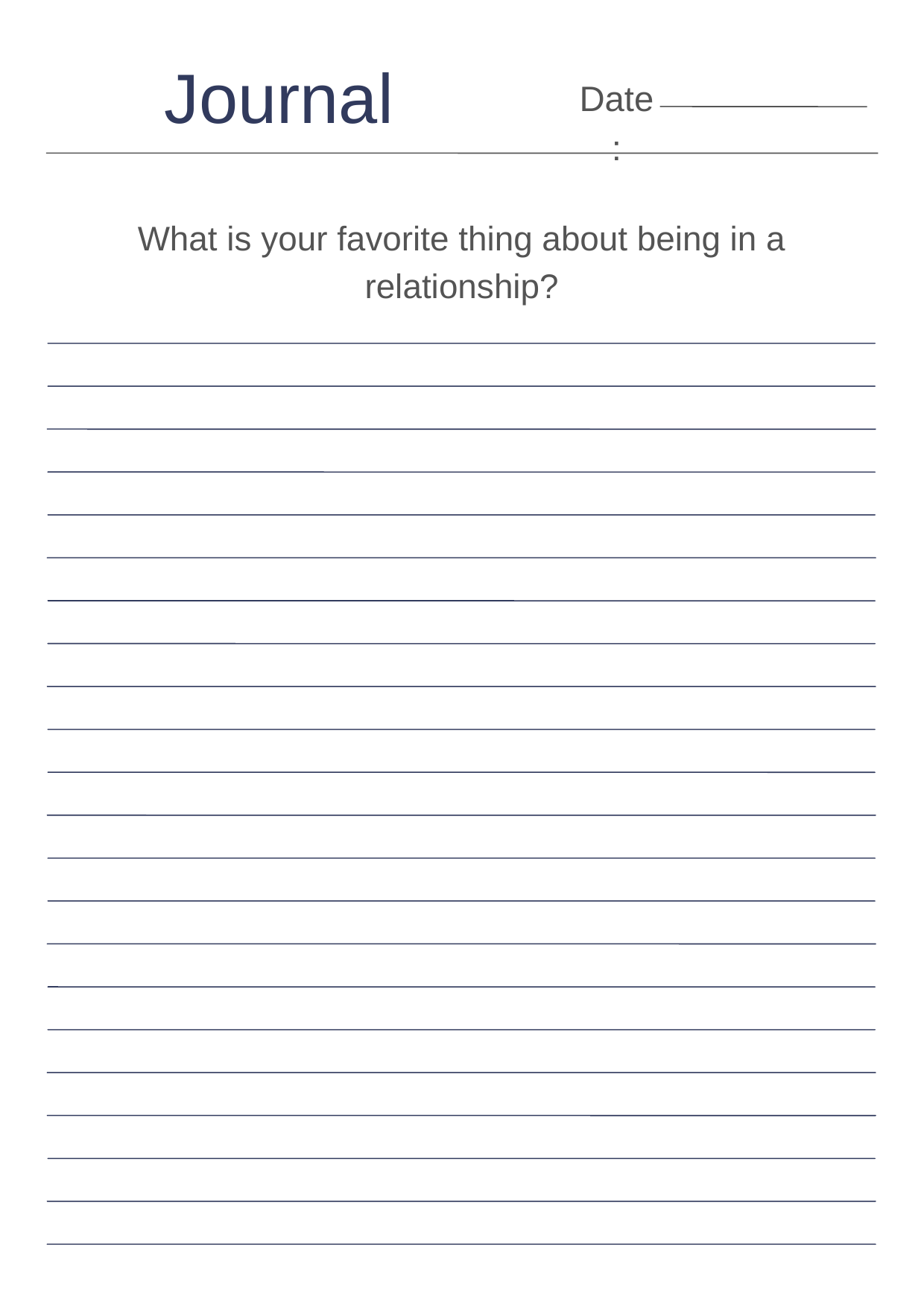

Journal
Date:

What is your favorite thing about being in a relationship?